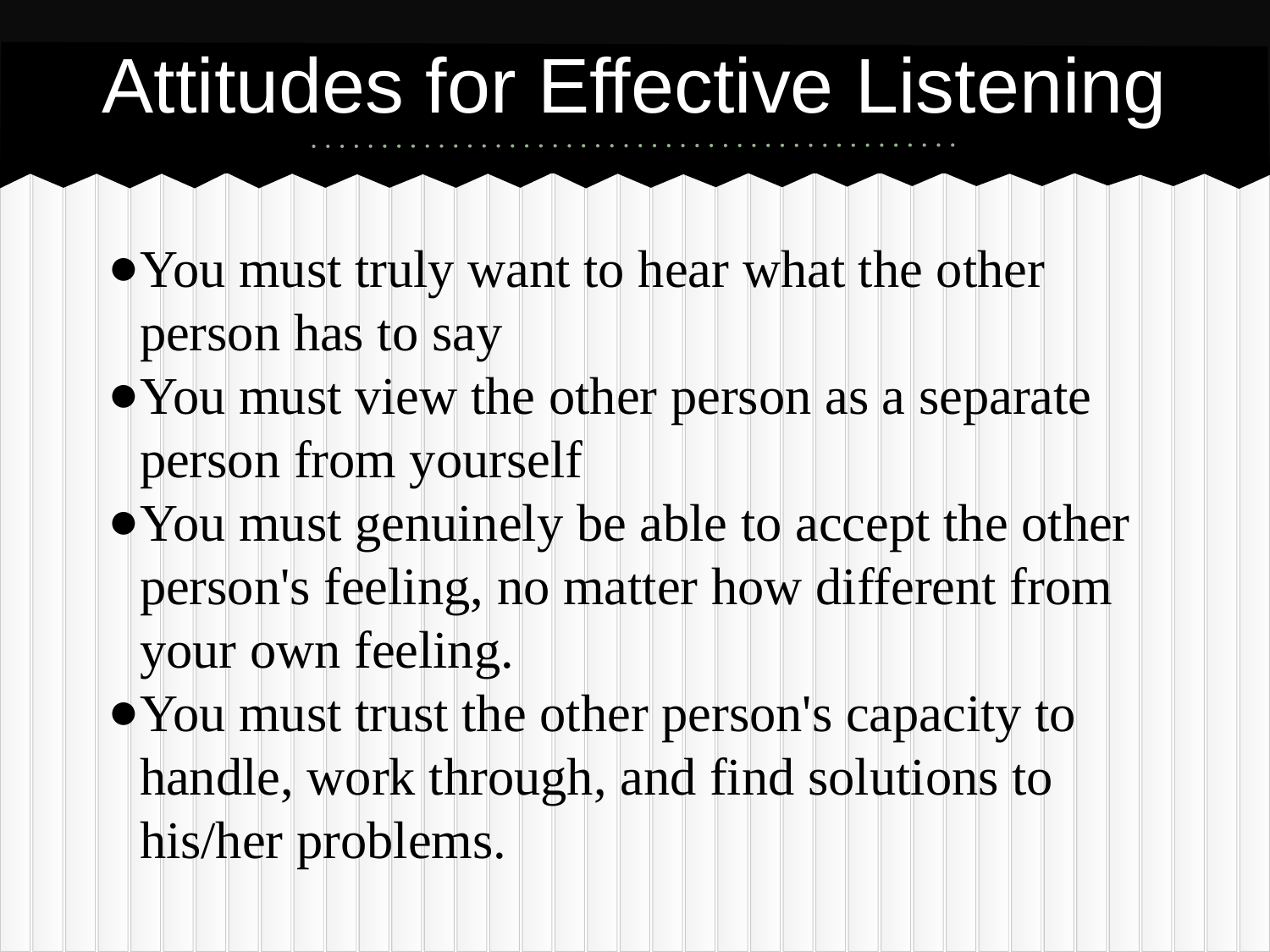

# Attitudes for Effective Listening
You must truly want to hear what the other person has to say
You must view the other person as a separate person from yourself
You must genuinely be able to accept the other person's feeling, no matter how different from your own feeling.
You must trust the other person's capacity to handle, work through, and find solutions to his/her problems.